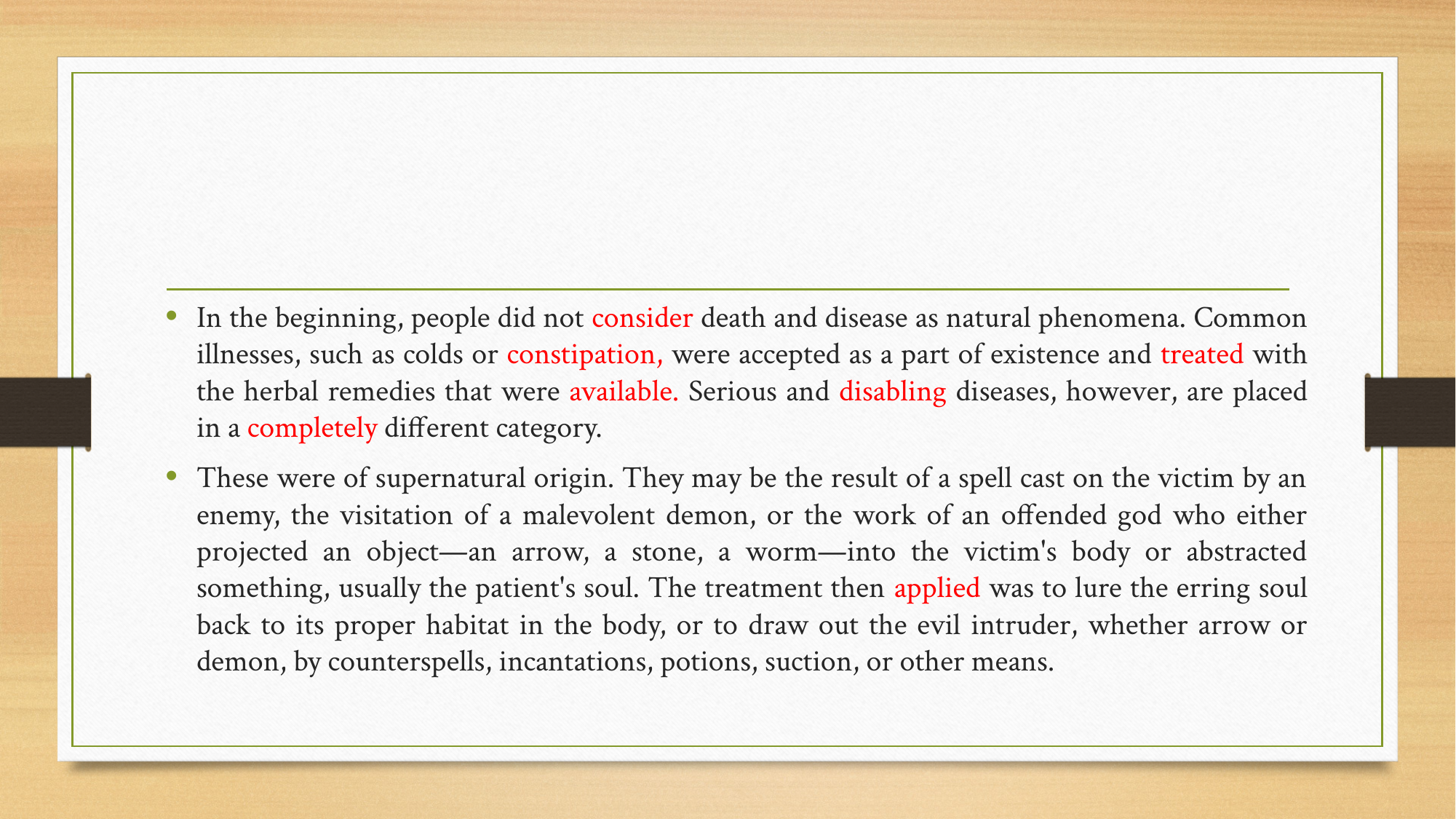

In the beginning, people did not consider death and disease as natural phenomena. Common illnesses, such as colds or constipation, were accepted as a part of existence and treated with the herbal remedies that were available. Serious and disabling diseases, however, are placed in a completely different category.
These were of supernatural origin. They may be the result of a spell cast on the victim by an enemy, the visitation of a malevolent demon, or the work of an offended god who either projected an object—an arrow, a stone, a worm—into the victim's body or abstracted something, usually the patient's soul. The treatment then applied was to lure the erring soul back to its proper habitat in the body, or to draw out the evil intruder, whether arrow or demon, by counterspells, incantations, potions, suction, or other means.